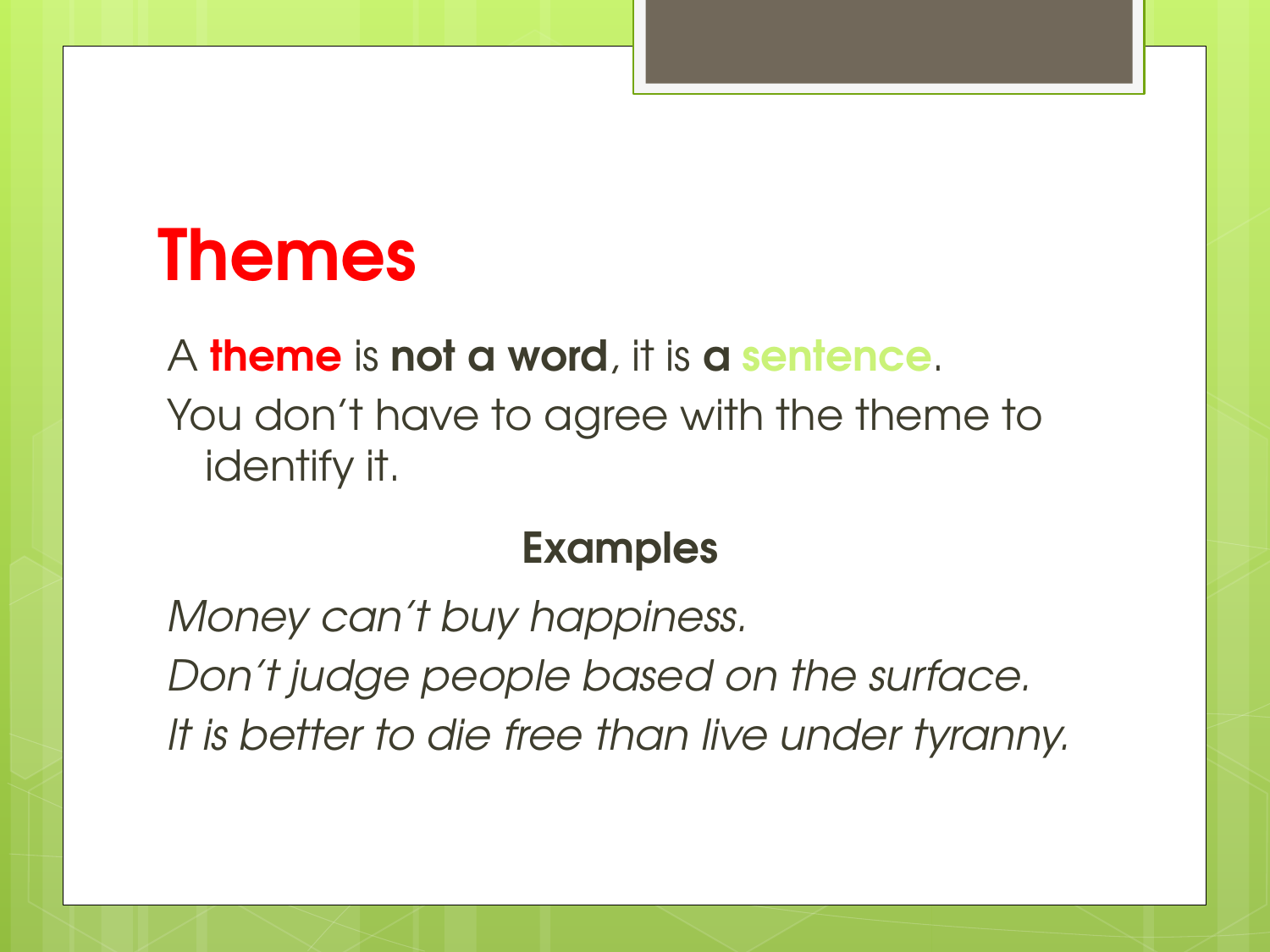

# Themes
A theme is not a word, it is a sentence.
You don’t have to agree with the theme to identify it.

Examples

Money can’t buy happiness.
Don’t judge people based on the surface.
It is better to die free than live under tyranny.